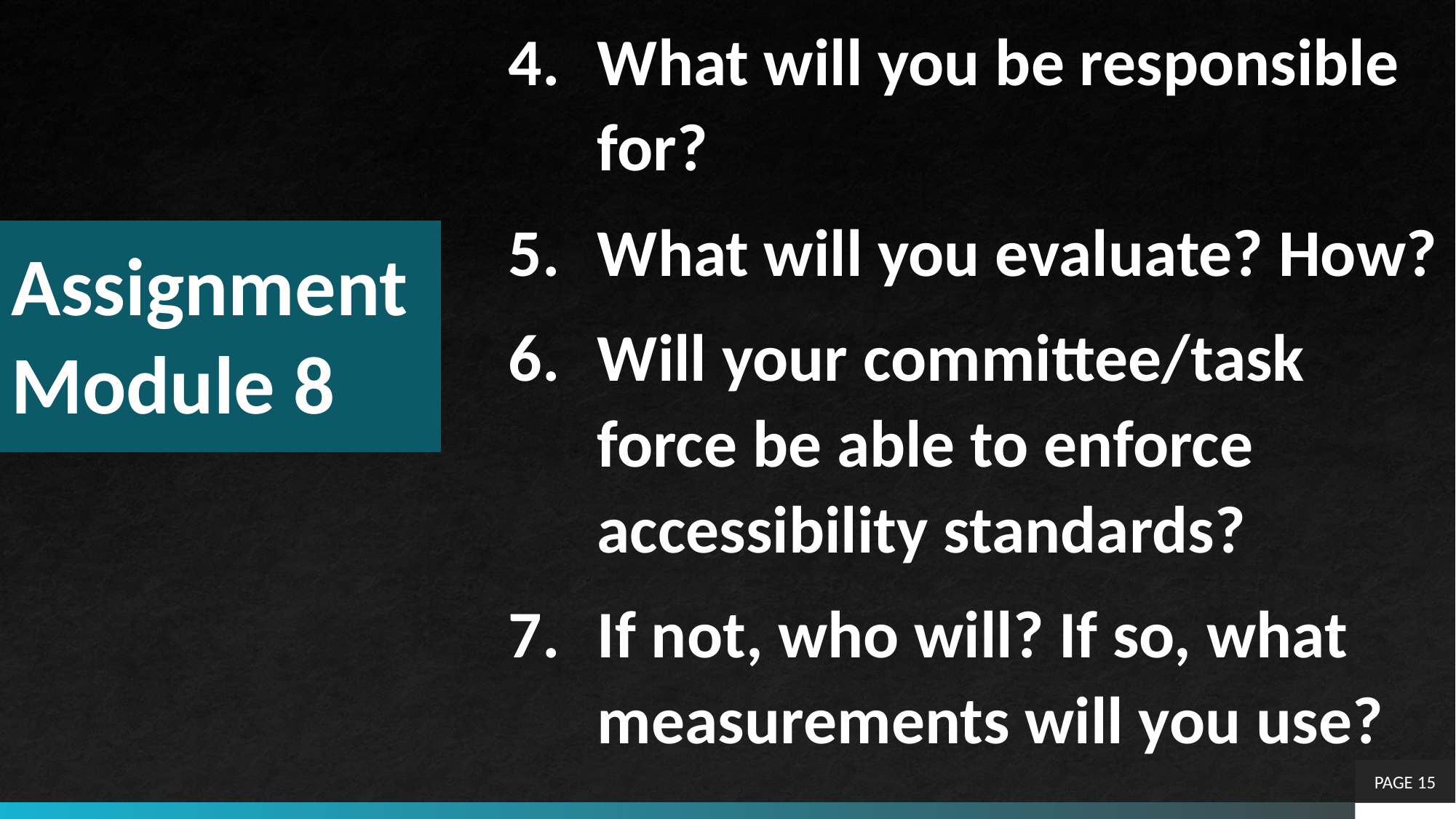

What will you be responsible for?
What will you evaluate? How?
Will your committee/task force be able to enforce accessibility standards?
If not, who will? If so, what measurements will you use?
# Assignment Module 8
PAGE 15